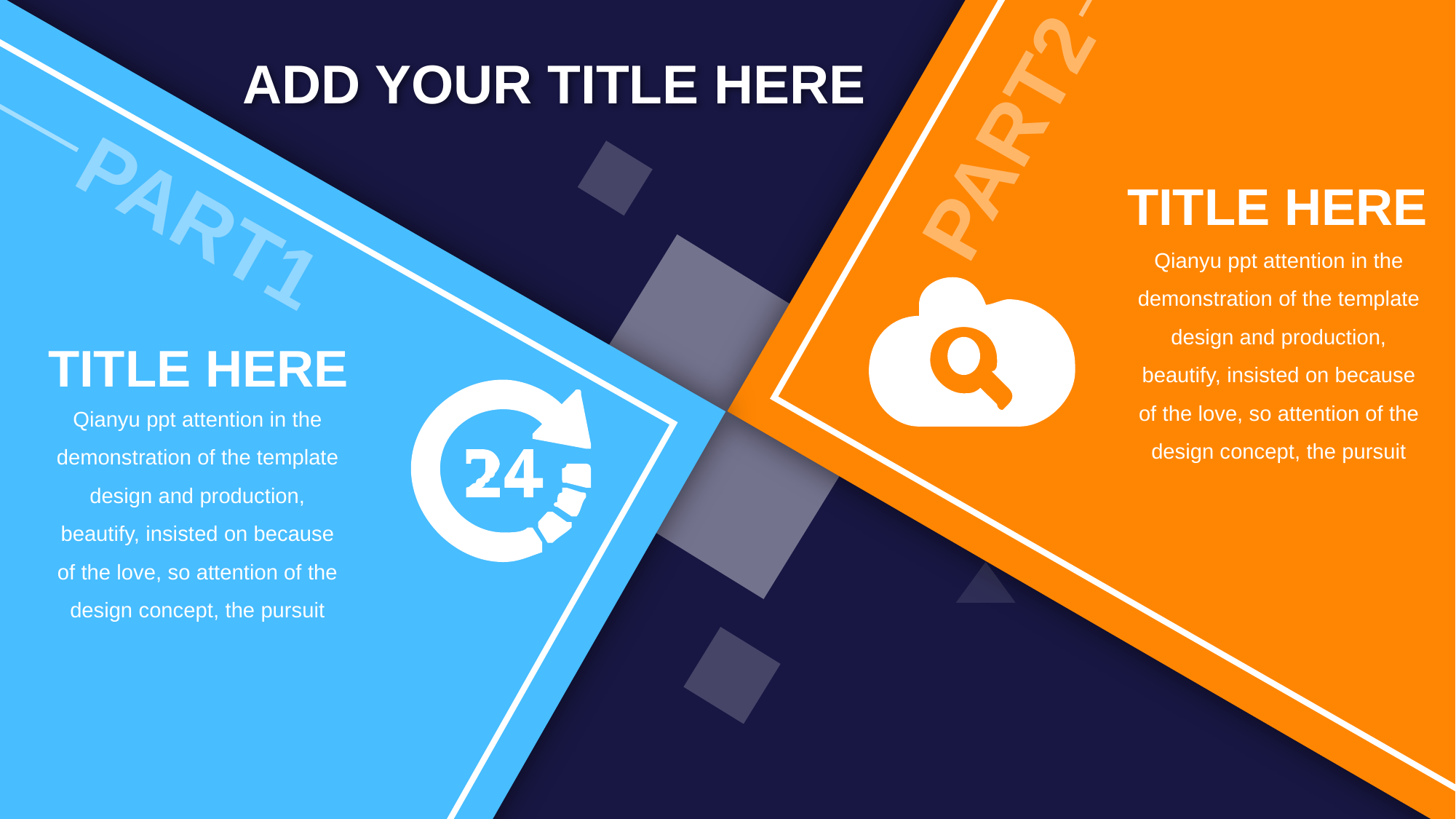

PART2
ADD YOUR TITLE HERE

TITLE HERE
PART1
Qianyu ppt attention in the demonstration of the template design and production, beautify, insisted on because of the love, so attention of the design concept, the pursuit

TITLE HERE

Qianyu ppt attention in the demonstration of the template design and production, beautify, insisted on because of the love, so attention of the design concept, the pursuit